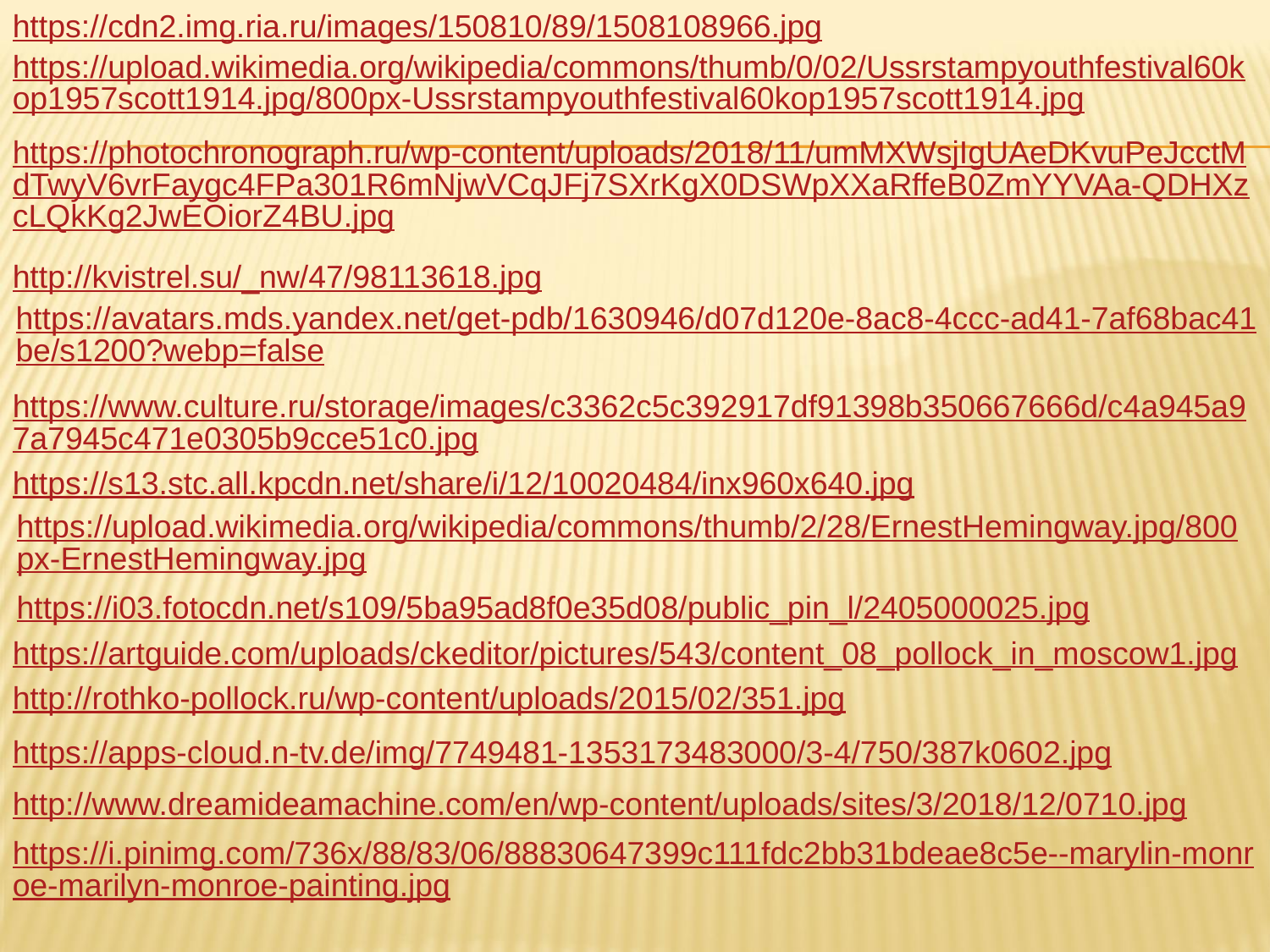

https://cdn2.img.ria.ru/images/150810/89/1508108966.jpg

https://upload.wikimedia.org/wikipedia/commons/thumb/0/02/Ussrstampyouthfestival60kop1957scott1914.jpg/800px-Ussrstampyouthfestival60kop1957scott1914.jpg

https://photochronograph.ru/wp-content/uploads/2018/11/umMXWsjIgUAeDKvuPeJcctMdTwyV6vrFaygc4FPa301R6mNjwVCqJFj7SXrKgX0DSWpXXaRffeB0ZmYYVAa-QDHXzcLQkKg2JwEOiorZ4BU.jpg
http://kvistrel.su/_nw/47/98113618.jpg
https://avatars.mds.yandex.net/get-pdb/1630946/d07d120e-8ac8-4ccc-ad41-7af68bac41be/s1200?webp=false
https://www.culture.ru/storage/images/c3362c5c392917df91398b350667666d/c4a945a97a7945c471e0305b9cce51c0.jpg

https://s13.stc.all.kpcdn.net/share/i/12/10020484/inx960x640.jpg

https://upload.wikimedia.org/wikipedia/commons/thumb/2/28/ErnestHemingway.jpg/800px-ErnestHemingway.jpg

https://i03.fotocdn.net/s109/5ba95ad8f0e35d08/public_pin_l/2405000025.jpg
https://artguide.com/uploads/ckeditor/pictures/543/content_08_pollock_in_moscow1.jpg

http://rothko-pollock.ru/wp-content/uploads/2015/02/351.jpg

https://apps-cloud.n-tv.de/img/7749481-1353173483000/3-4/750/387k0602.jpg
http://www.dreamideamachine.com/en/wp-content/uploads/sites/3/2018/12/0710.jpg

https://i.pinimg.com/736x/88/83/06/88830647399c111fdc2bb31bdeae8c5e--marylin-monroe-marilyn-monroe-painting.jpg